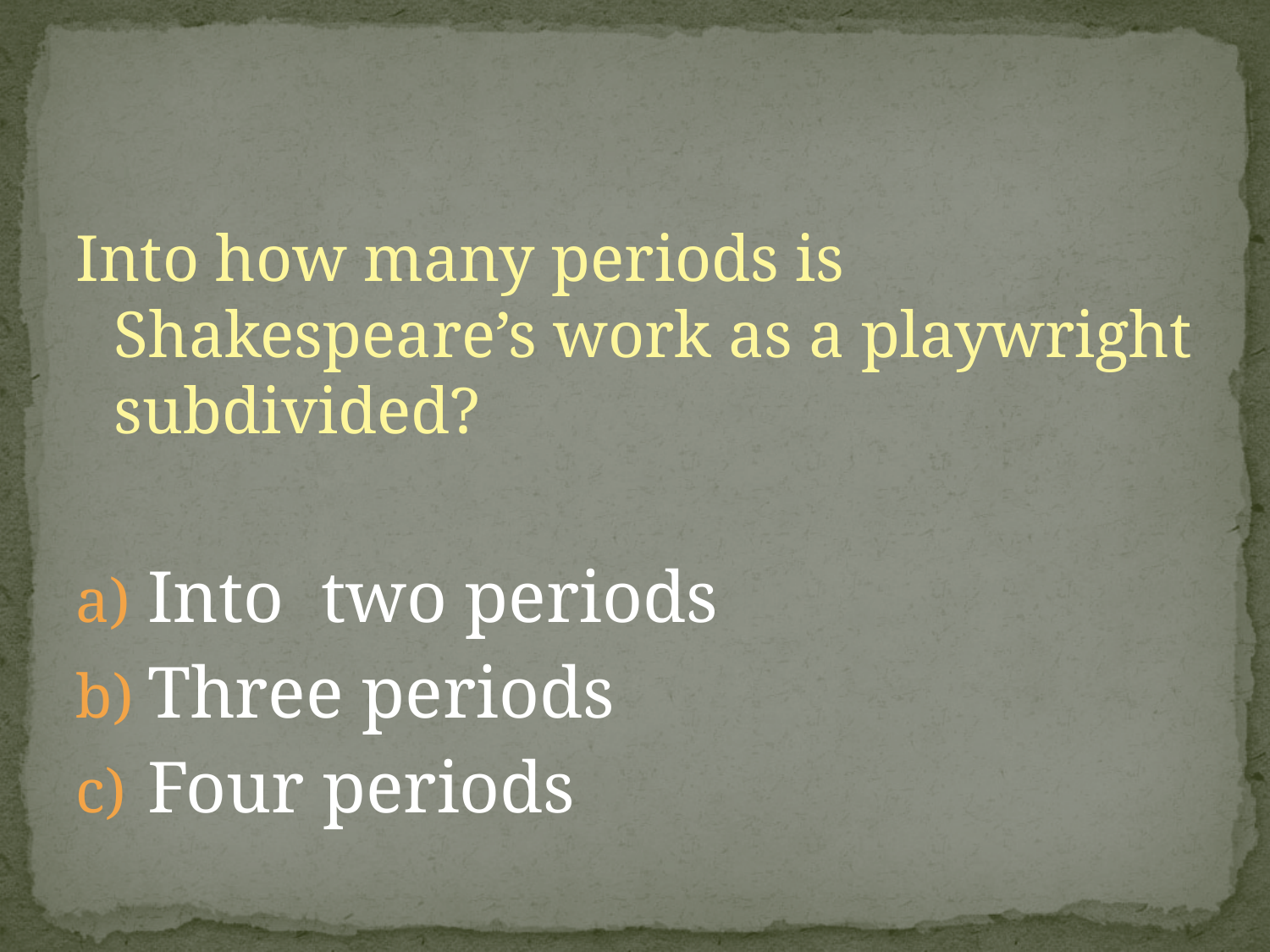

#
Into how many periods is Shakespeare’s work as a playwright subdivided?

Into  two periods
Three periods
Four periods